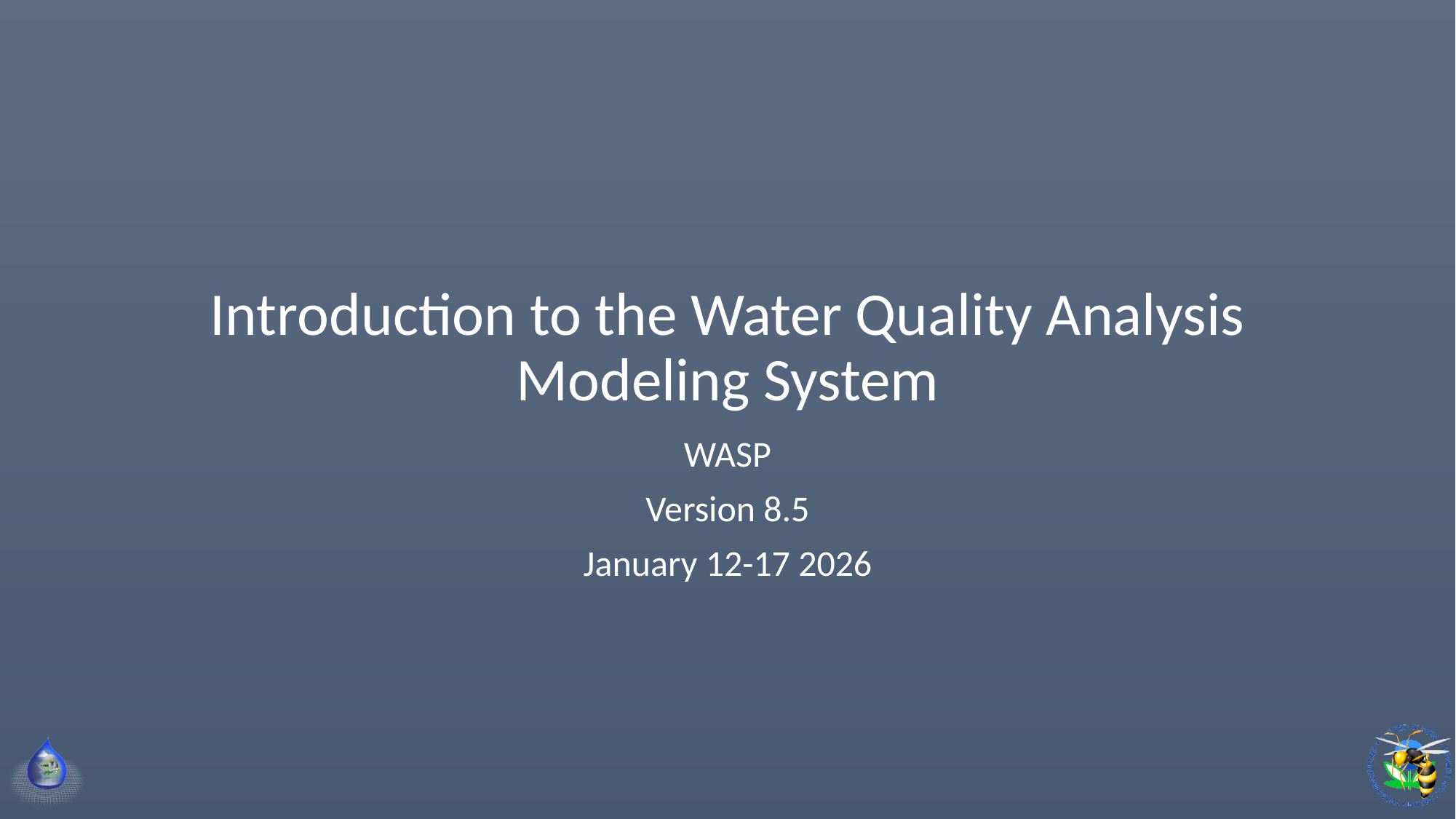

# Introduction to the Water Quality Analysis Modeling System
WASP
Version 8.5
January 12-17 2026